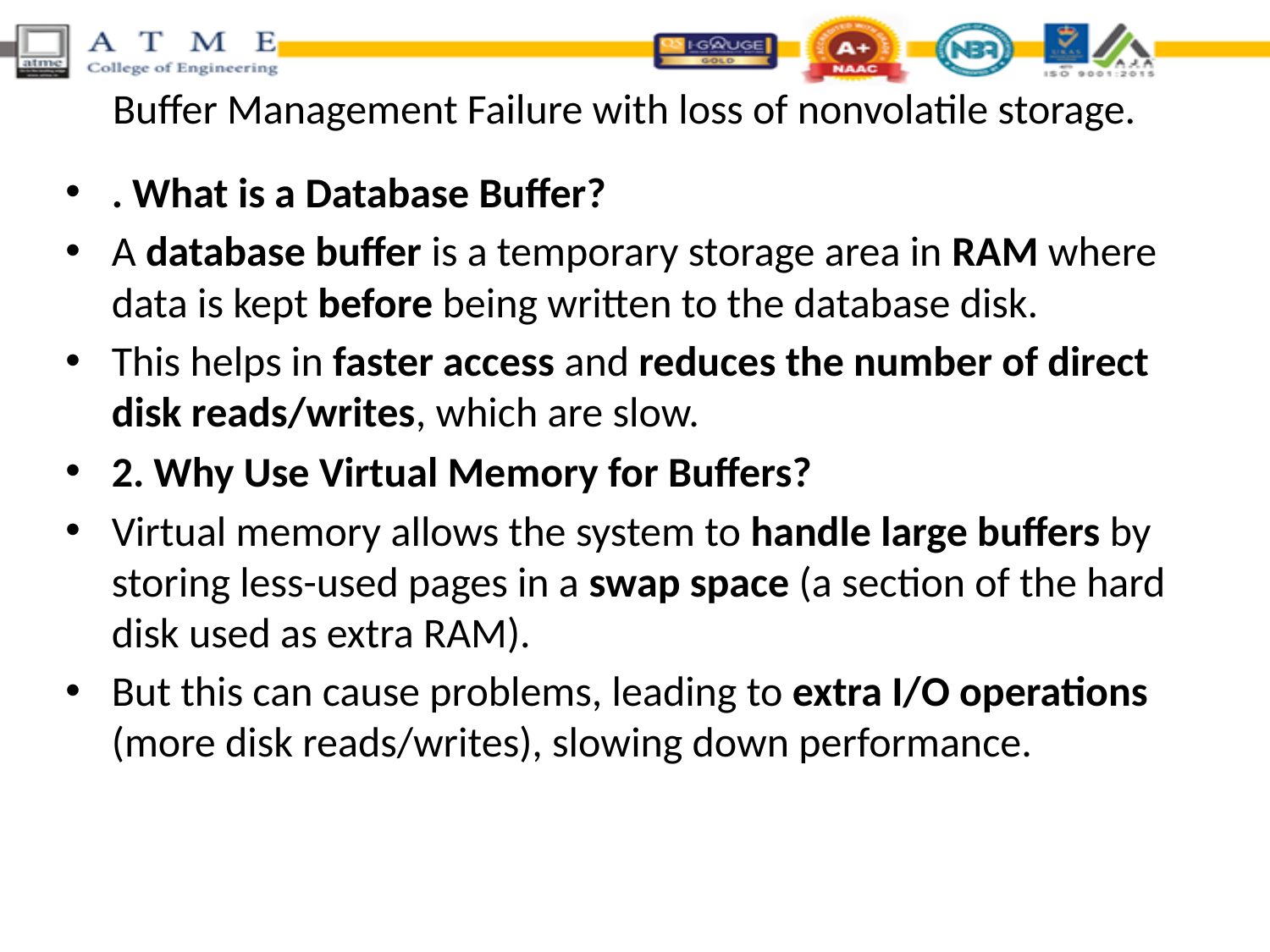

# Buffer Management Failure with loss of nonvolatile storage.
. What is a Database Buffer?
A database buffer is a temporary storage area in RAM where data is kept before being written to the database disk.
This helps in faster access and reduces the number of direct disk reads/writes, which are slow.
2. Why Use Virtual Memory for Buffers?
Virtual memory allows the system to handle large buffers by storing less-used pages in a swap space (a section of the hard disk used as extra RAM).
But this can cause problems, leading to extra I/O operations (more disk reads/writes), slowing down performance.